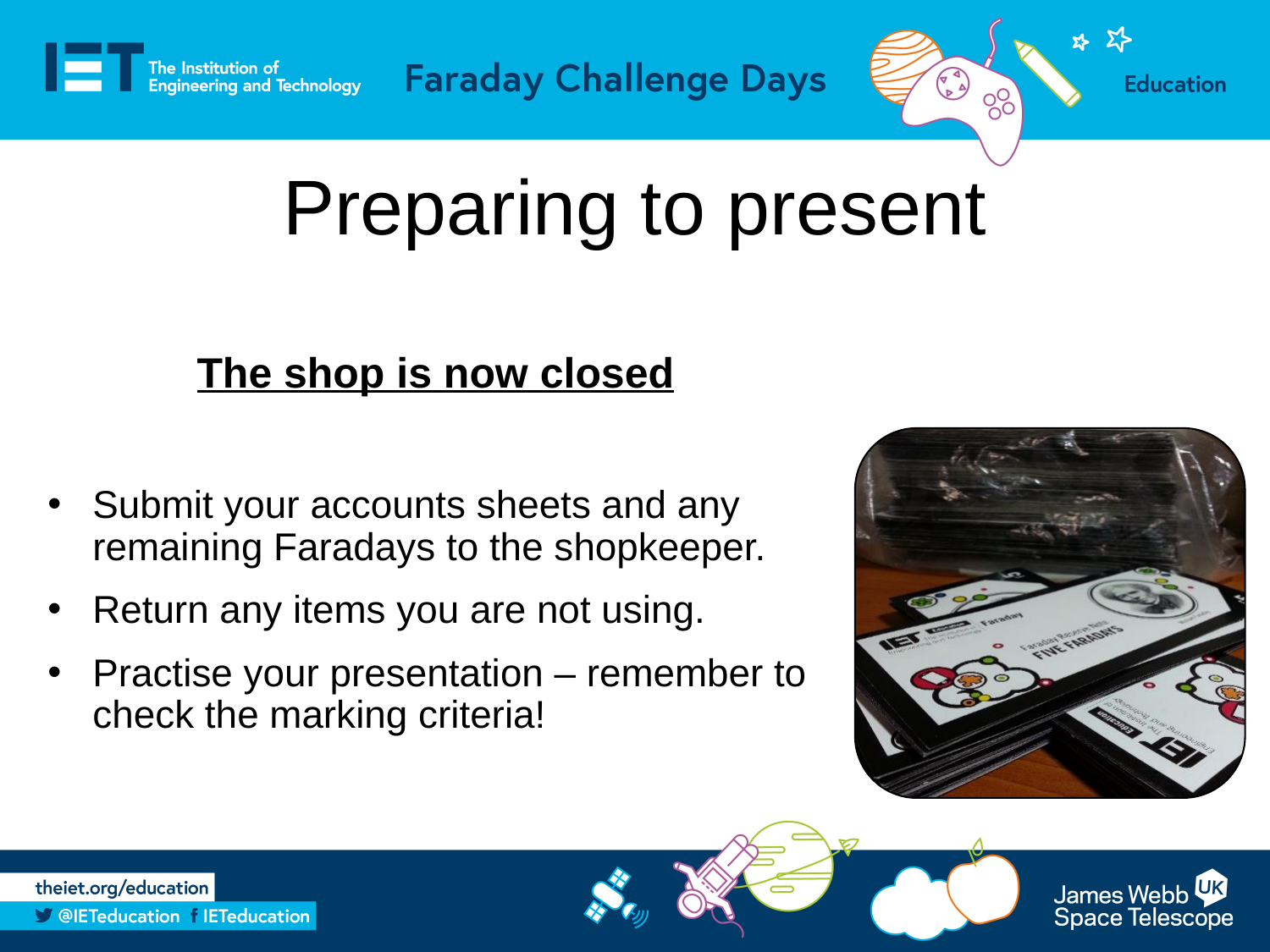

# Preparing to present
The shop is now closed

Submit your accounts sheets and any remaining Faradays to the shopkeeper.
Return any items you are not using.
Practise your presentation – remember to check the marking criteria!